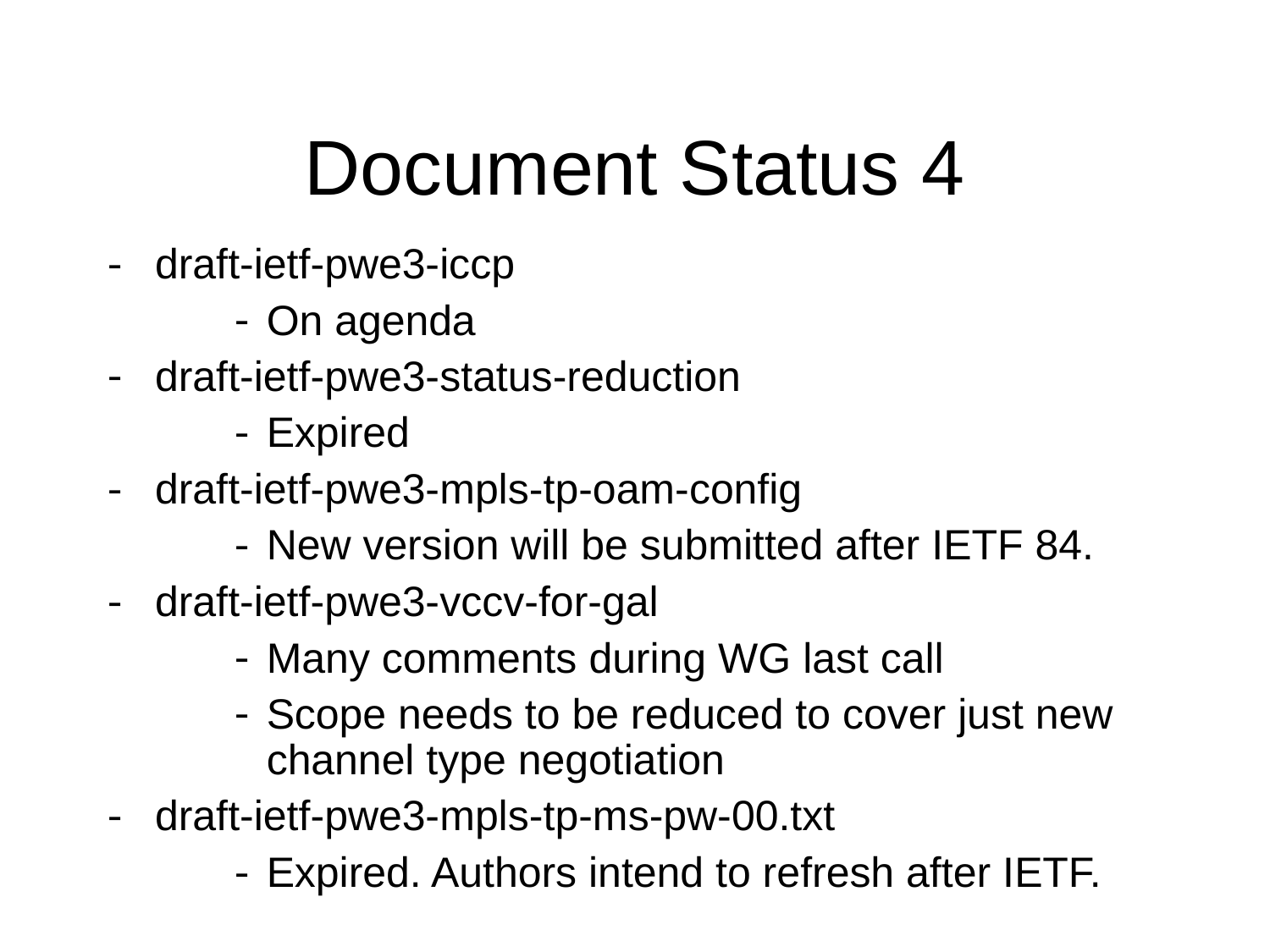

Document Status 4
draft-ietf-pwe3-iccp
On agenda
draft-ietf-pwe3-status-reduction
Expired
draft-ietf-pwe3-mpls-tp-oam-config
New version will be submitted after IETF 84.
draft-ietf-pwe3-vccv-for-gal
Many comments during WG last call
Scope needs to be reduced to cover just new channel type negotiation
draft-ietf-pwe3-mpls-tp-ms-pw-00.txt
Expired. Authors intend to refresh after IETF.